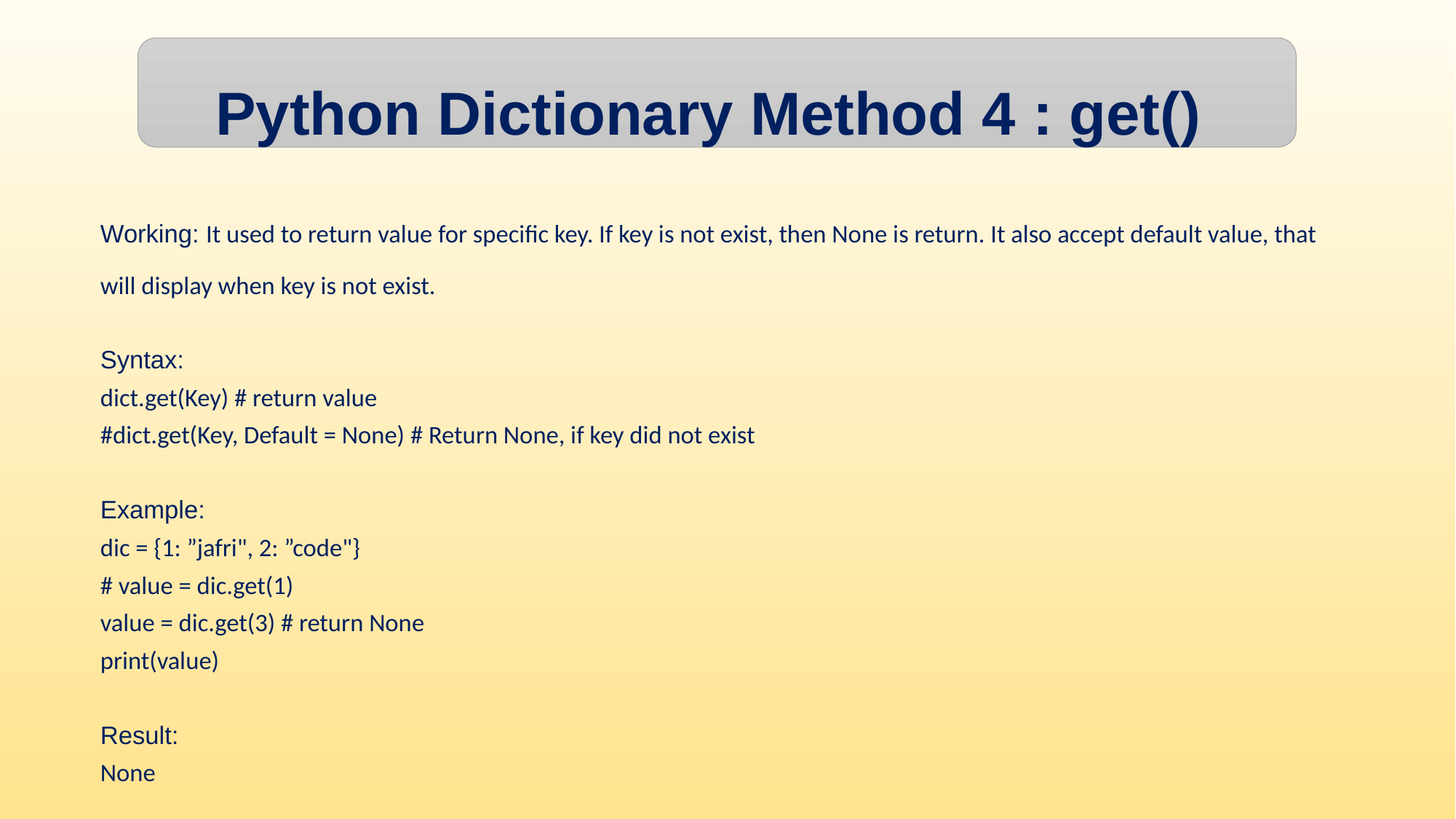

Python Dictionary Method 4 : get()
Working: It used to return value for specific key. If key is not exist, then None is return. It also accept default value, that will display when key is not exist.

Syntax:
dict.get(Key) # return value
#dict.get(Key, Default = None) # Return None, if key did not exist

Example:
dic = {1: ”jafri", 2: ”code"}
# value = dic.get(1)
value = dic.get(3) # return None
print(value)

Result:
None